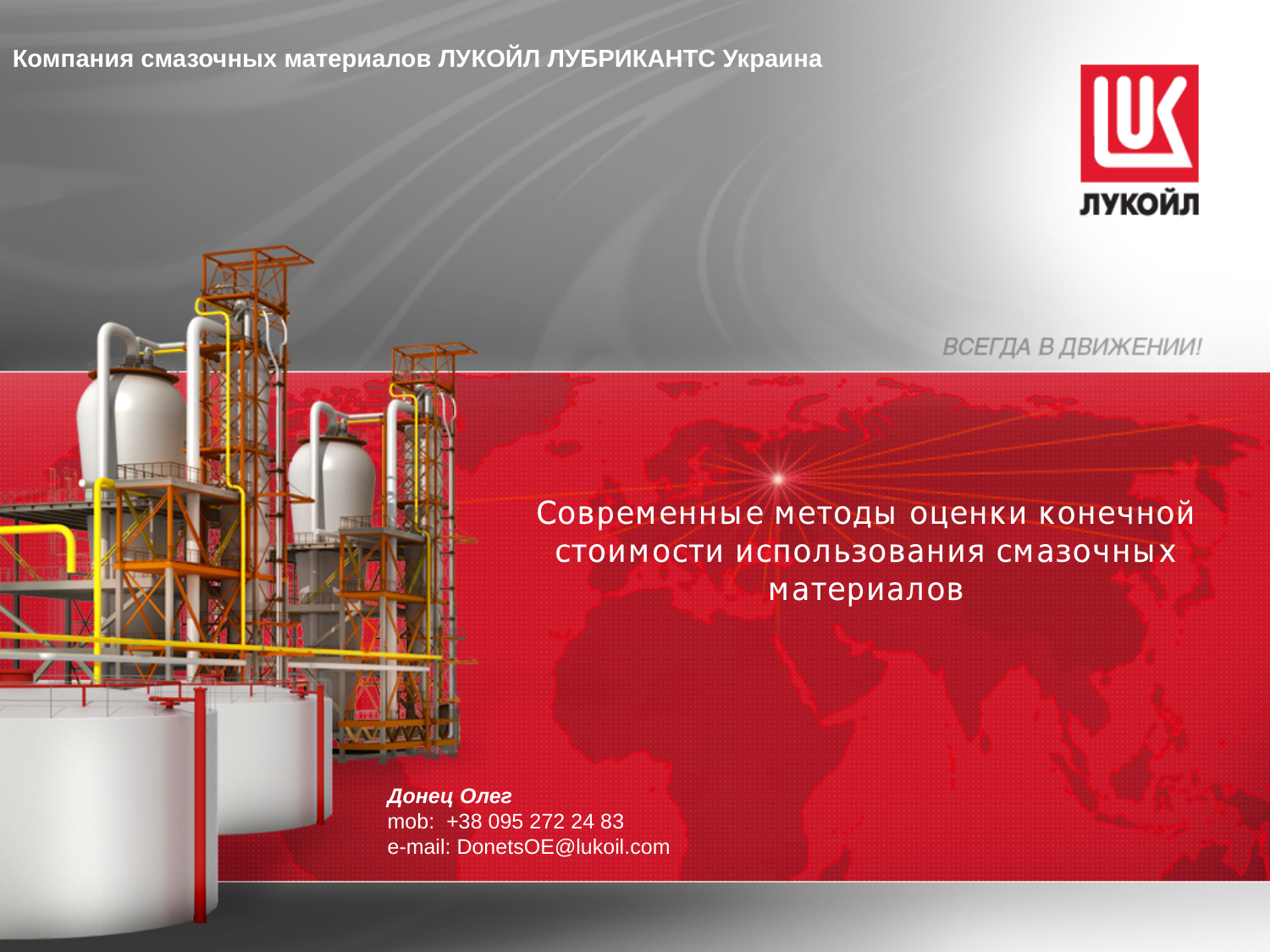

Компания смазочных материалов ЛУКОЙЛ ЛУБРИКАНТС Украина
Современные методы оценки конечной стоимости использования смазочных материалов
Донец Олег
mob:  +38 095 272 24 83
e-mail: DonetsOE@lukoil.com